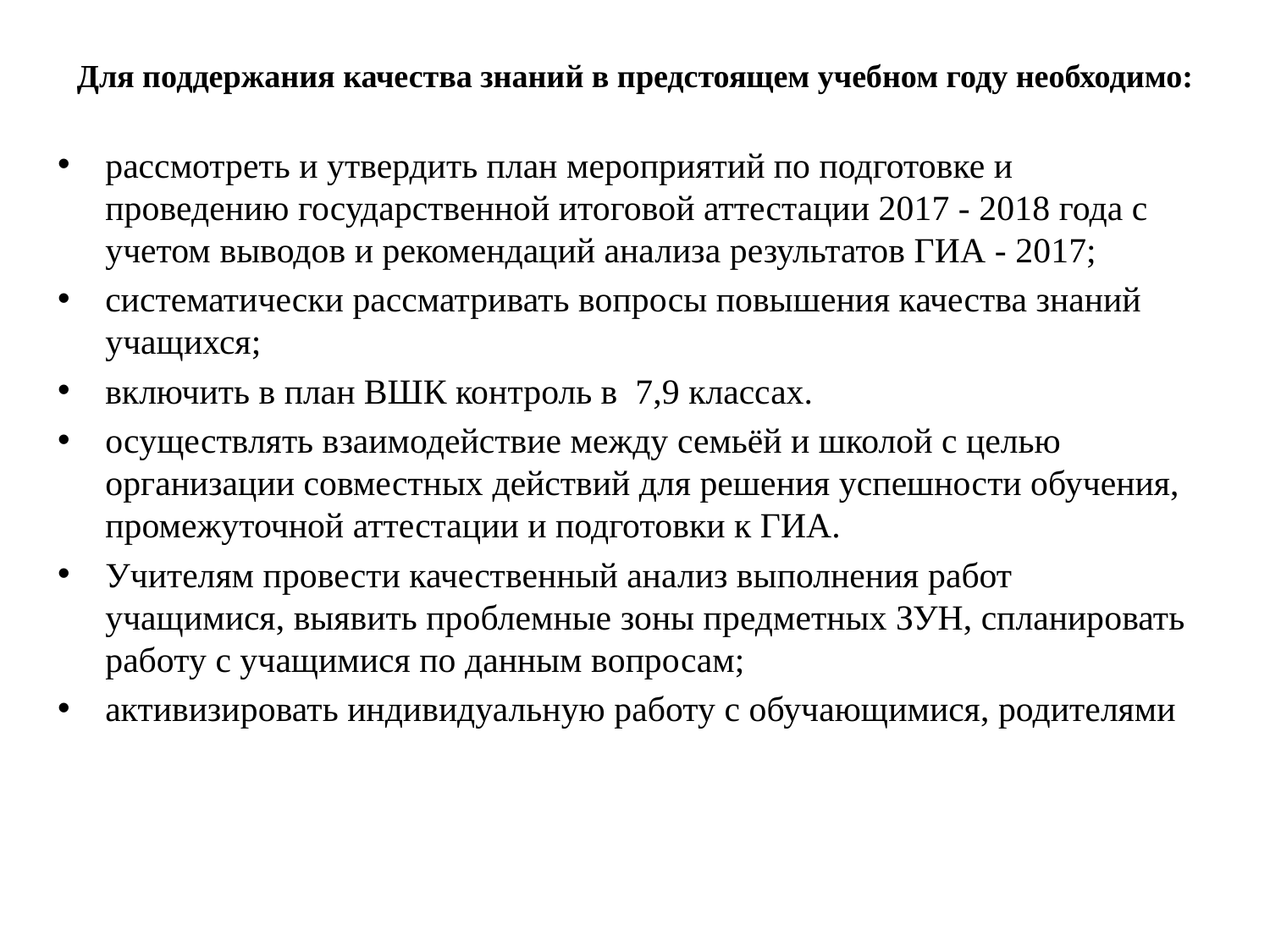

# Для поддержания качества знаний в предстоящем учебном году необходимо:
рассмотреть и утвердить план мероприятий по подготовке и проведению государственной итоговой аттестации 2017 - 2018 года с учетом выводов и рекомендаций анализа результатов ГИА - 2017;
систематически рассматривать вопросы повышения качества знаний учащихся;
включить в план ВШК контроль в  7,9 классах.
осуществлять взаимодействие между семьёй и школой с целью организации совместных действий для решения успешности обучения, промежуточной аттестации и подготовки к ГИА.
Учителям провести качественный анализ выполнения работ учащимися, выявить проблемные зоны предметных ЗУН, спланировать работу с учащимися по данным вопросам;
активизировать индивидуальную работу с обучающимися, родителями